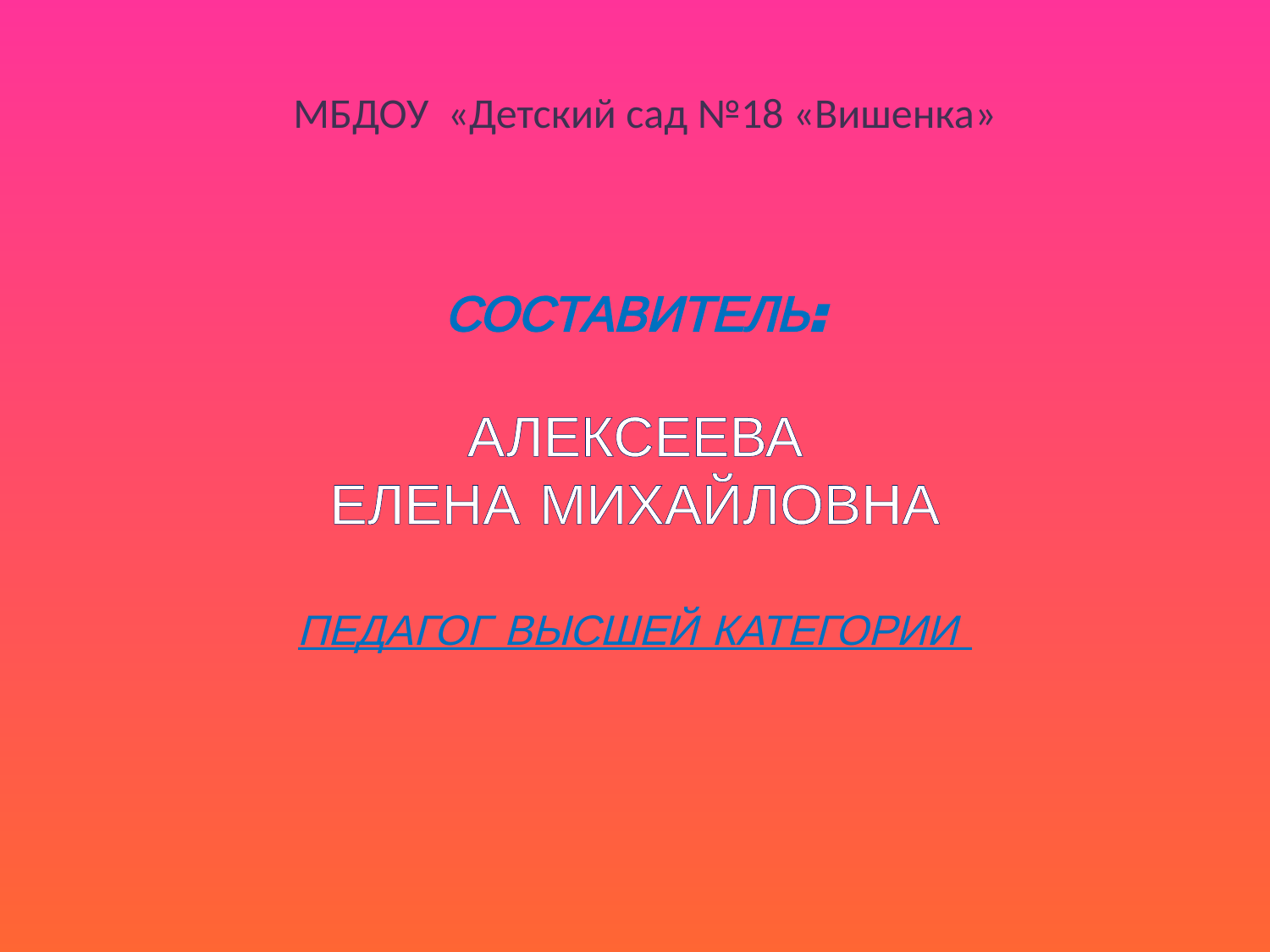

МБДОУ  «Детский сад №18 «Вишенка»

СОСТАВИТЕЛЬ:

Алексеева
 Елена Михайловна

Педагог высшей категории